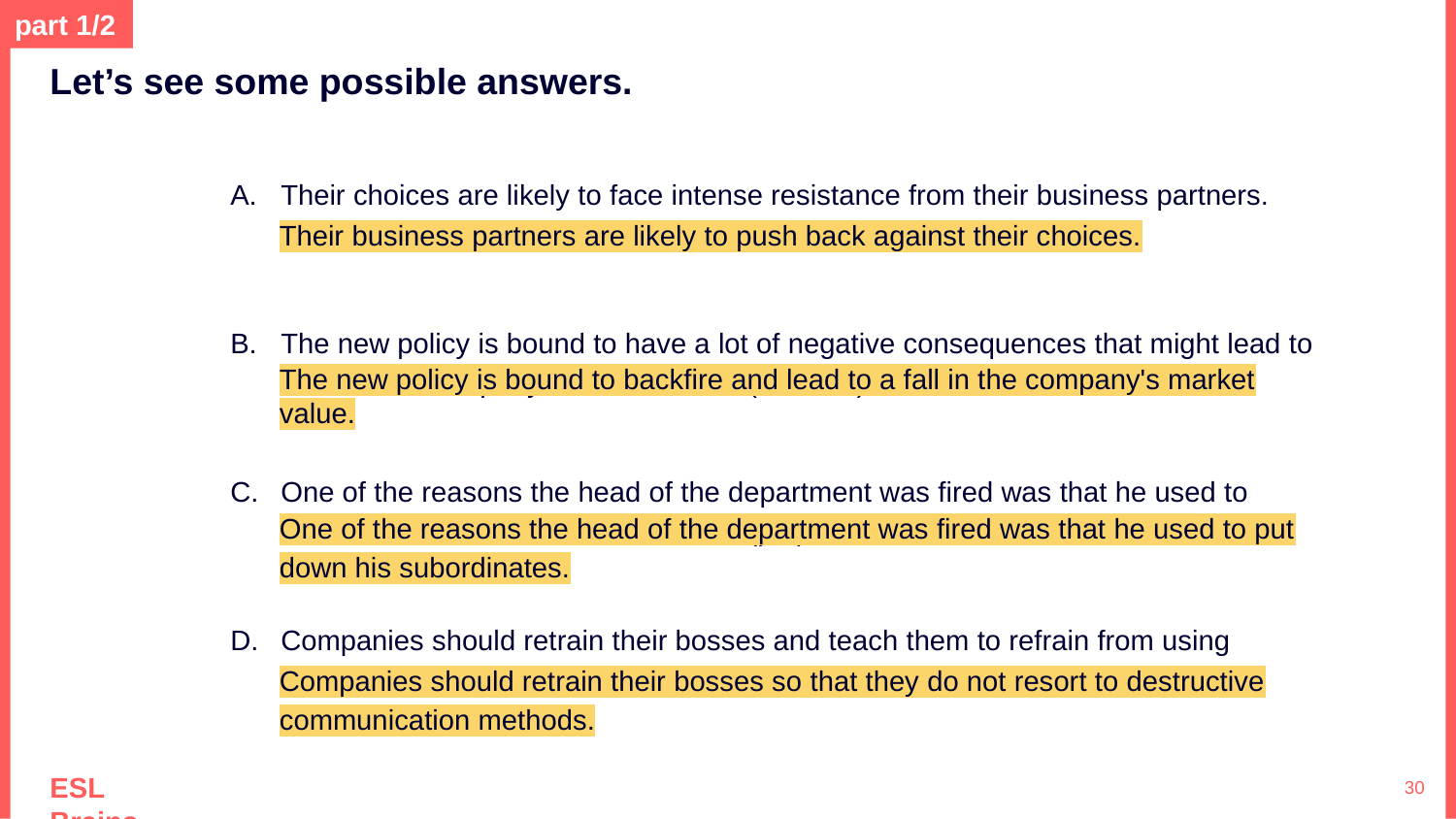

part 1/2
Let’s see some possible answers.
Their choices are likely to face intense resistance from their business partners. (push)
The new policy is bound to have a lot of negative consequences that might lead to a fall in the company's market value. (backfire)
One of the reasons the head of the department was fired was that he used to criticize and offend his subordinates. (put)
Companies should retrain their bosses and teach them to refrain from using destructive communication methods. (resort)
Their business partners are likely to push back against their choices.
The new policy is bound to backfire and lead to a fall in the company's market value.
One of the reasons the head of the department was fired was that he used to put down his subordinates.
Companies should retrain their bosses so that they do not resort to destructive communication methods.
30